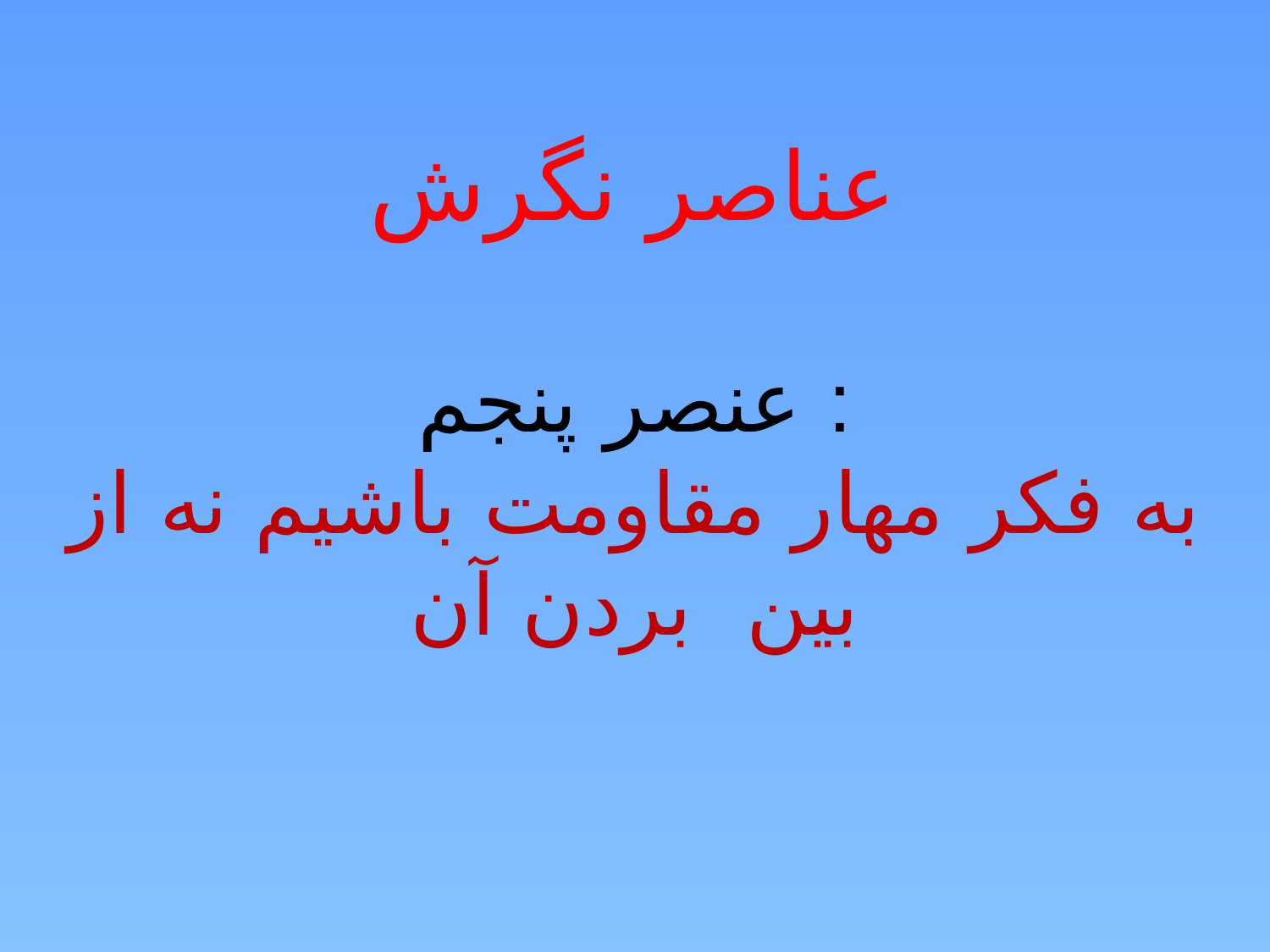

عناصر نگرش

عنصر پنجم :
به فکر مهار مقاومت باشیم نه از بین  بردن آن